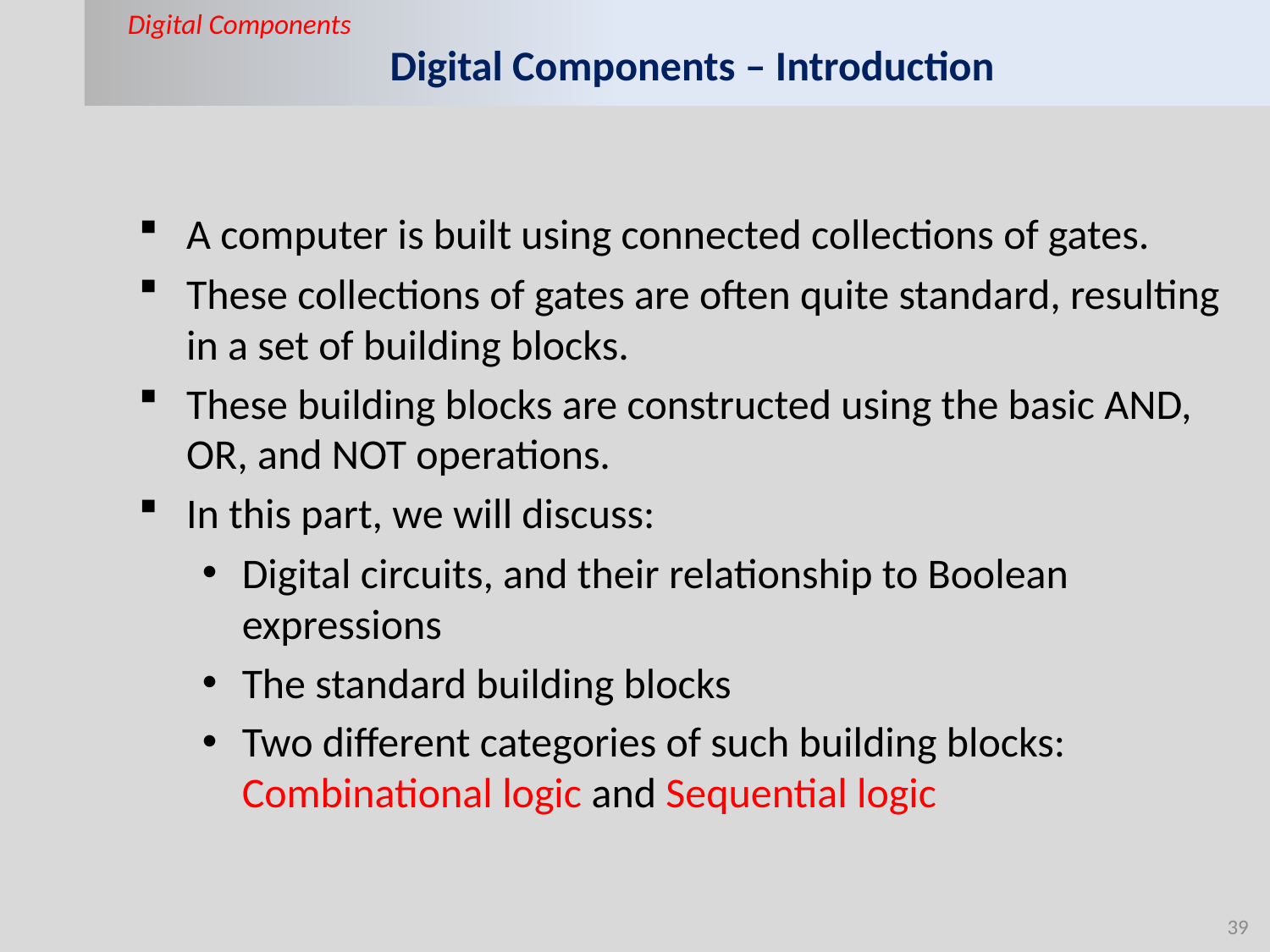

Digital Components
# Digital Components – Introduction
A computer is built using connected collections of gates.
These collections of gates are often quite standard, resulting in a set of building blocks.
These building blocks are constructed using the basic AND, OR, and NOT operations.
In this part, we will discuss:
Digital circuits, and their relationship to Boolean expressions
The standard building blocks
Two different categories of such building blocks: Combinational logic and Sequential logic